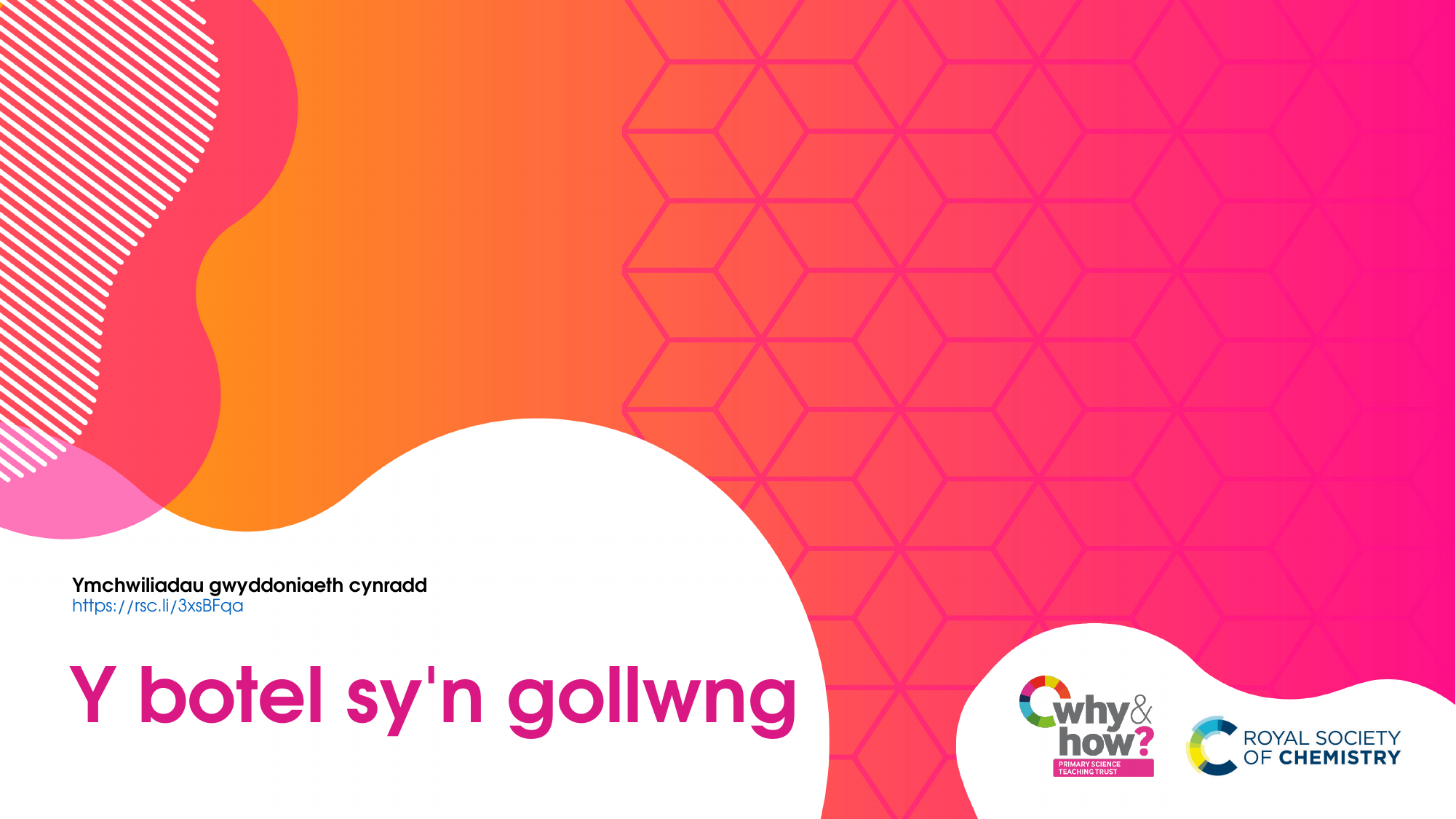

# Ymchwiliadau gwyddoniaeth cynradd https://rsc.li/3xsBFqa
Y botel sy'n gollwng